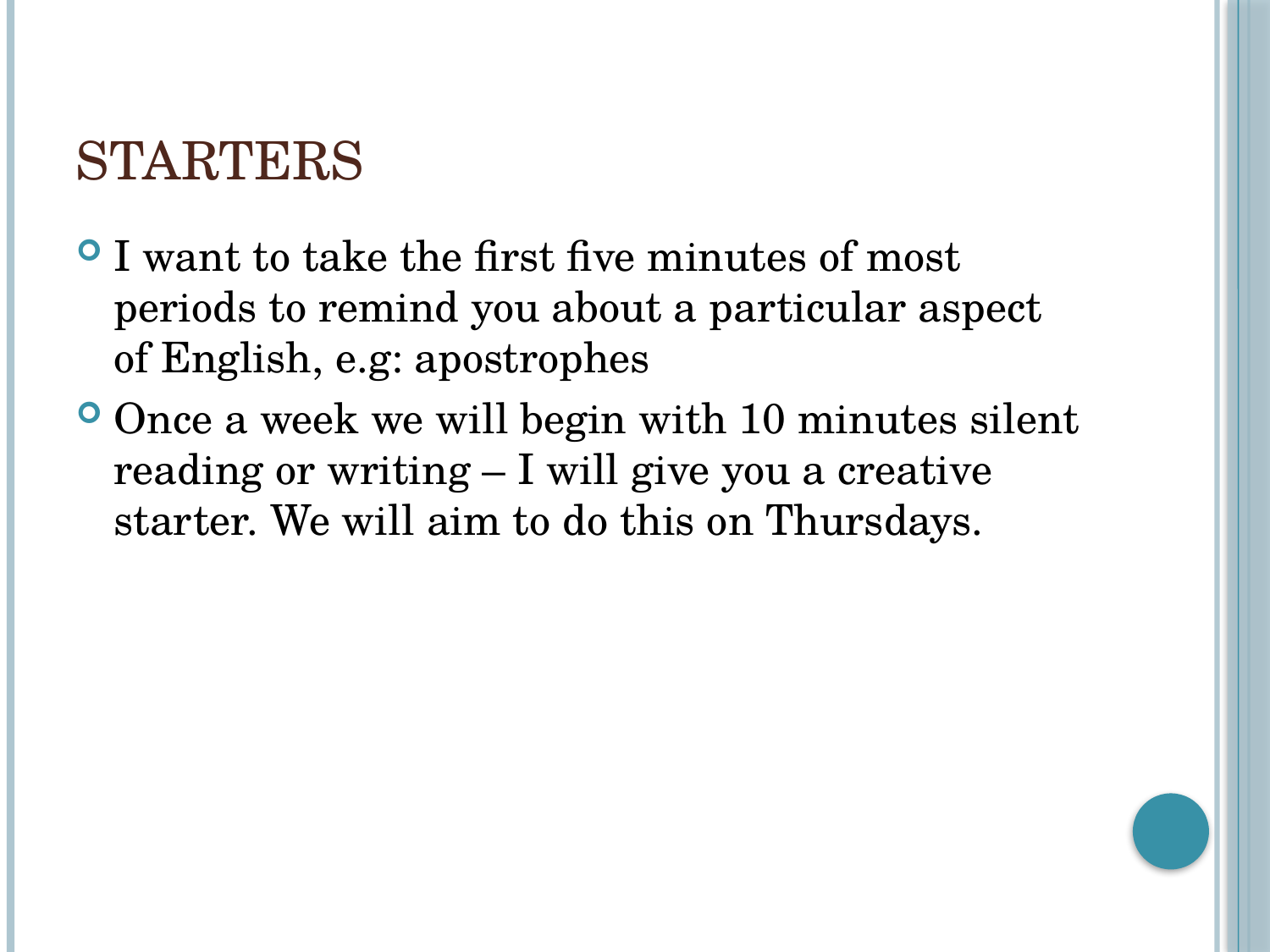

# Starters
I want to take the first five minutes of most periods to remind you about a particular aspect of English, e.g: apostrophes
Once a week we will begin with 10 minutes silent reading or writing – I will give you a creative starter. We will aim to do this on Thursdays.